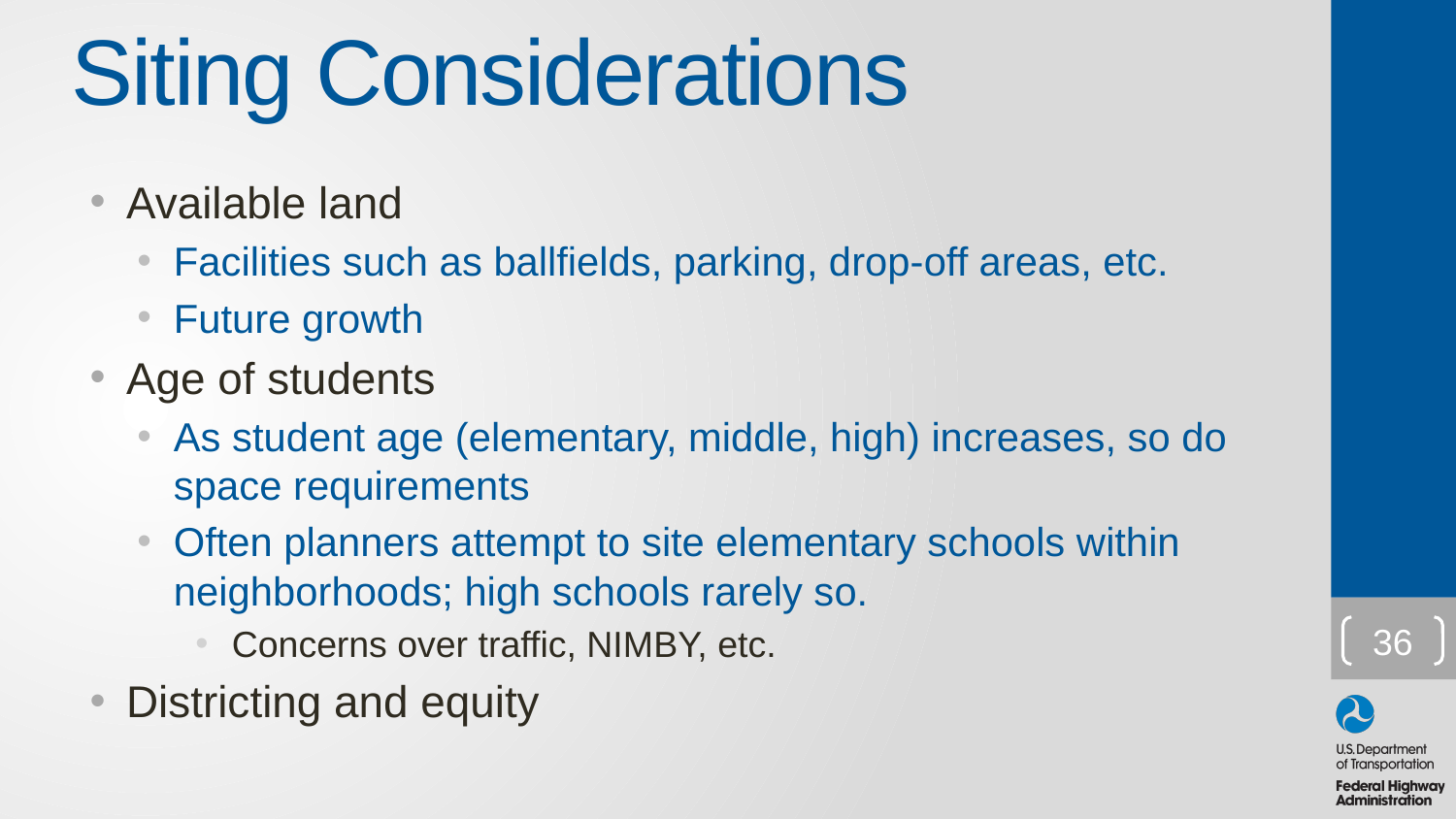

# Siting Considerations
Available land
Facilities such as ballfields, parking, drop-off areas, etc.
Future growth
Age of students
As student age (elementary, middle, high) increases, so do space requirements
Often planners attempt to site elementary schools within neighborhoods; high schools rarely so.
Concerns over traffic, NIMBY, etc.
Districting and equity
36